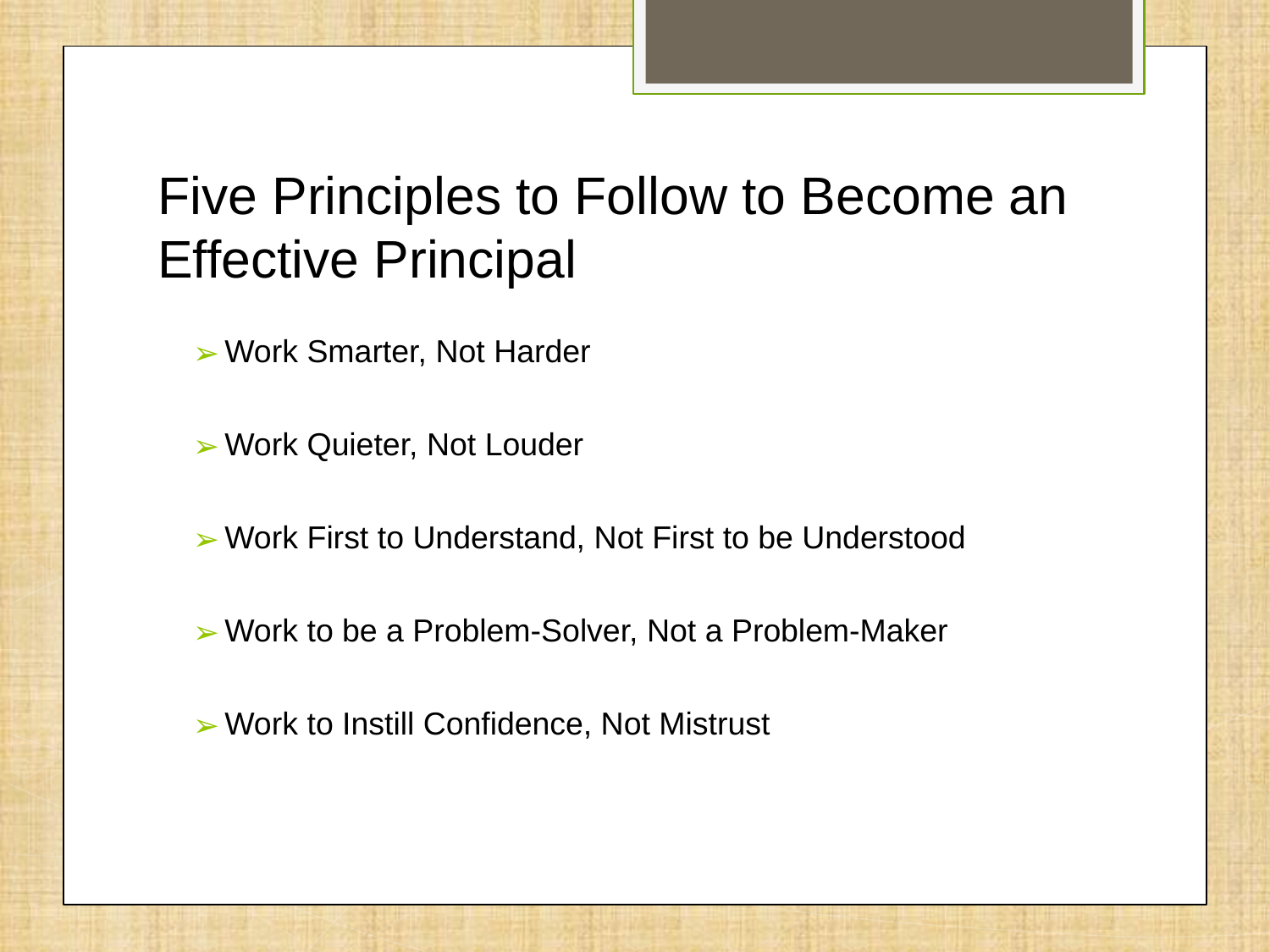

# Five Principles to Follow to Become an Effective Principal
Work Smarter, Not Harder

Work Quieter, Not Louder

Work First to Understand, Not First to be Understood

Work to be a Problem-Solver, Not a Problem-Maker

Work to Instill Confidence, Not Mistrust